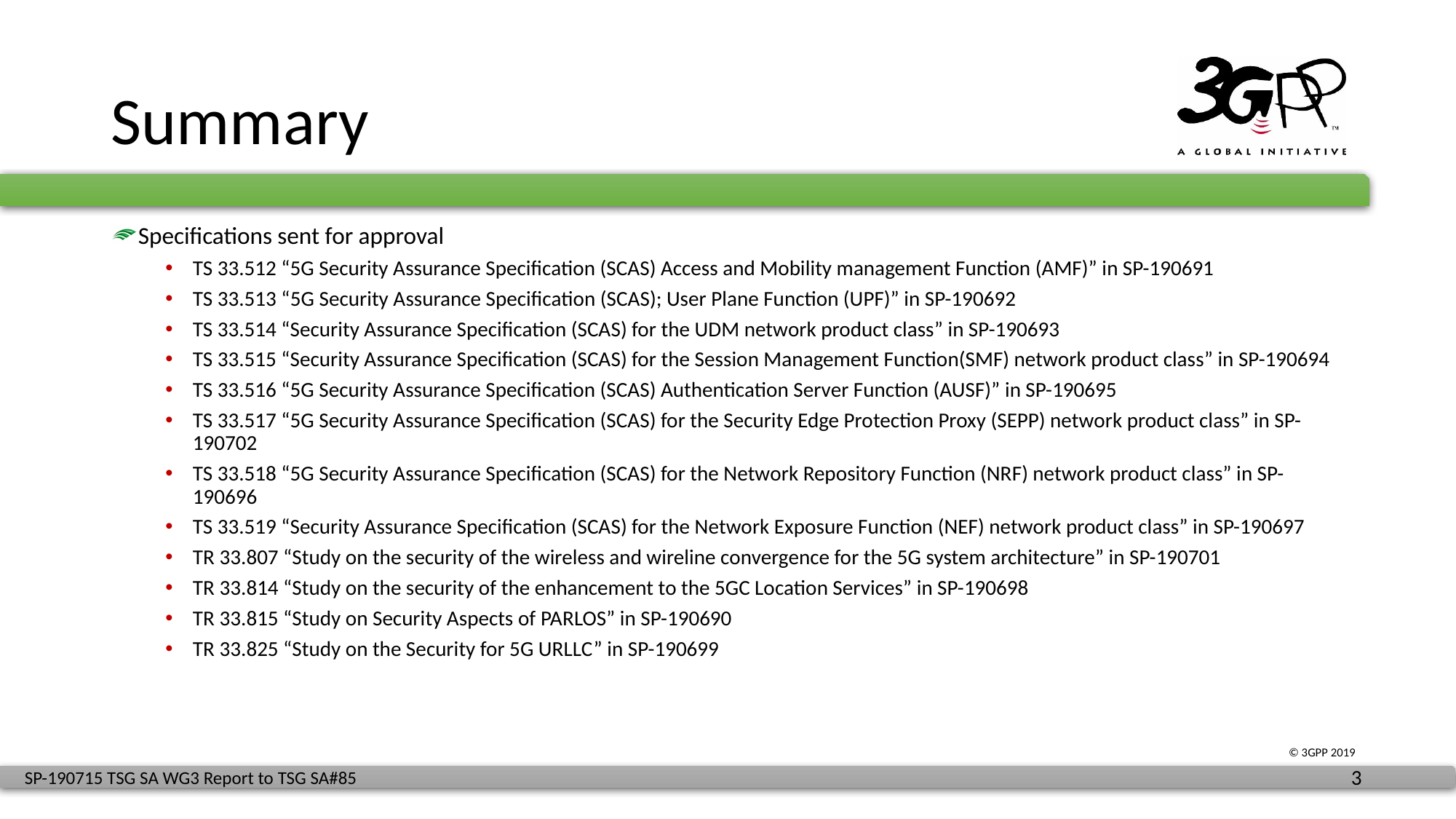

# Summary
Specifications sent for approval
TS 33.512 “5G Security Assurance Specification (SCAS) Access and Mobility management Function (AMF)” in SP-190691
TS 33.513 “5G Security Assurance Specification (SCAS); User Plane Function (UPF)” in SP-190692
TS 33.514 “Security Assurance Specification (SCAS) for the UDM network product class” in SP-190693
TS 33.515 “Security Assurance Specification (SCAS) for the Session Management Function(SMF) network product class” in SP-190694
TS 33.516 “5G Security Assurance Specification (SCAS) Authentication Server Function (AUSF)” in SP-190695
TS 33.517 “5G Security Assurance Specification (SCAS) for the Security Edge Protection Proxy (SEPP) network product class” in SP-190702
TS 33.518 “5G Security Assurance Specification (SCAS) for the Network Repository Function (NRF) network product class” in SP-190696
TS 33.519 “Security Assurance Specification (SCAS) for the Network Exposure Function (NEF) network product class” in SP-190697
TR 33.807 “Study on the security of the wireless and wireline convergence for the 5G system architecture” in SP-190701
TR 33.814 “Study on the security of the enhancement to the 5GC Location Services” in SP-190698
TR 33.815 “Study on Security Aspects of PARLOS” in SP-190690
TR 33.825 “Study on the Security for 5G URLLC” in SP-190699